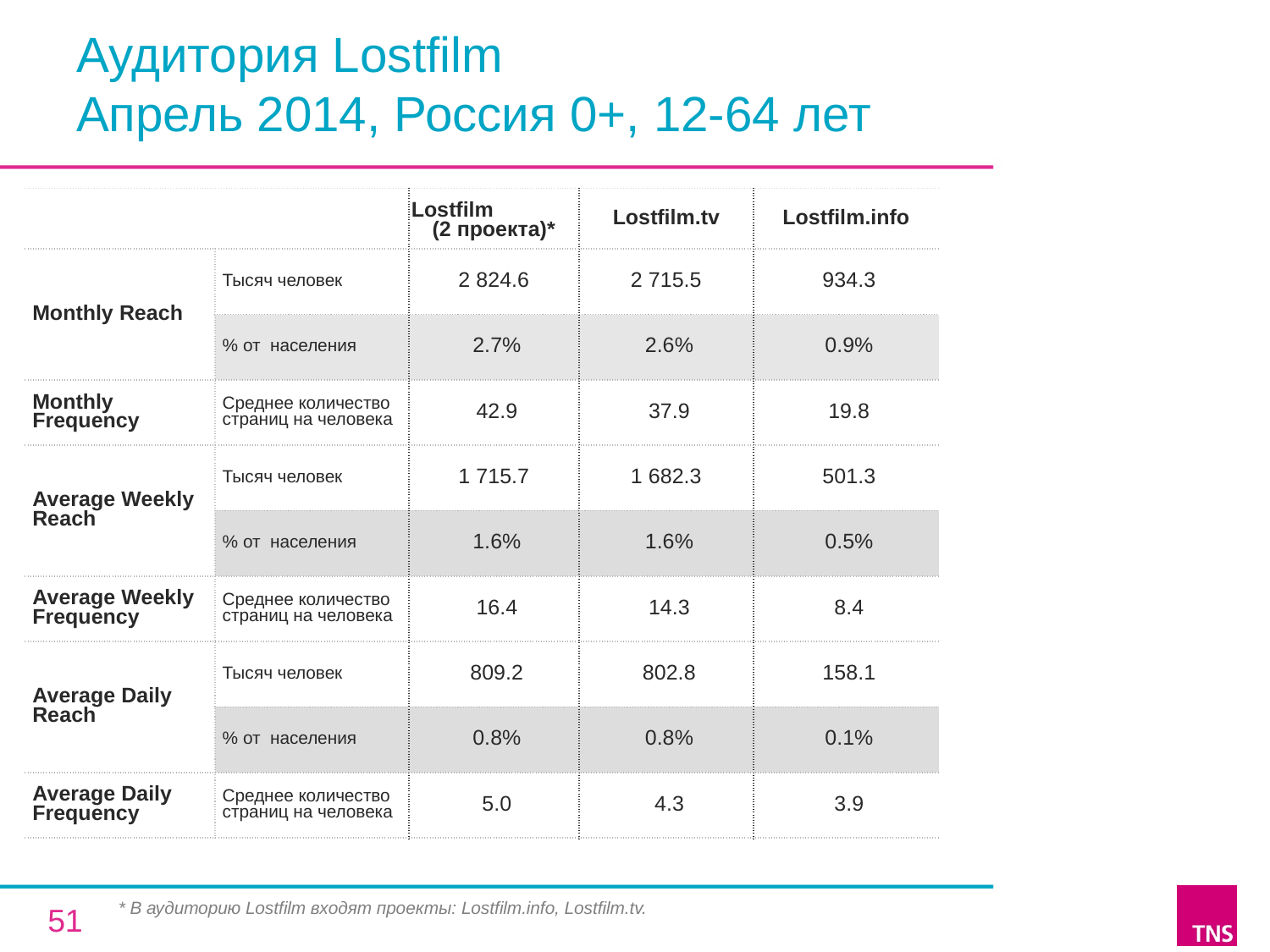

# Аудитория Lostfilm Апрель 2014, Россия 0+, 12-64 лет
|  |  | Lostfilm (2 проекта)\* | Lostfilm.tv | Lostfilm.info |
| --- | --- | --- | --- | --- |
| Monthly Reach | Тысяч человек | 2 824.6 | 2 715.5 | 934.3 |
|  | % от населения | 2.7% | 2.6% | 0.9% |
| Monthly Frequency | Среднее количество страниц на человека | 42.9 | 37.9 | 19.8 |
| Average Weekly Reach | Тысяч человек | 1 715.7 | 1 682.3 | 501.3 |
|  | % от населения | 1.6% | 1.6% | 0.5% |
| Average Weekly Frequency | Среднее количество страниц на человека | 16.4 | 14.3 | 8.4 |
| Average Daily Reach | Тысяч человек | 809.2 | 802.8 | 158.1 |
|  | % от населения | 0.8% | 0.8% | 0.1% |
| Average Daily Frequency | Среднее количество страниц на человека | 5.0 | 4.3 | 3.9 |
* В аудиторию Lostfilm входят проекты: Lostfilm.info, Lostfilm.tv.
51